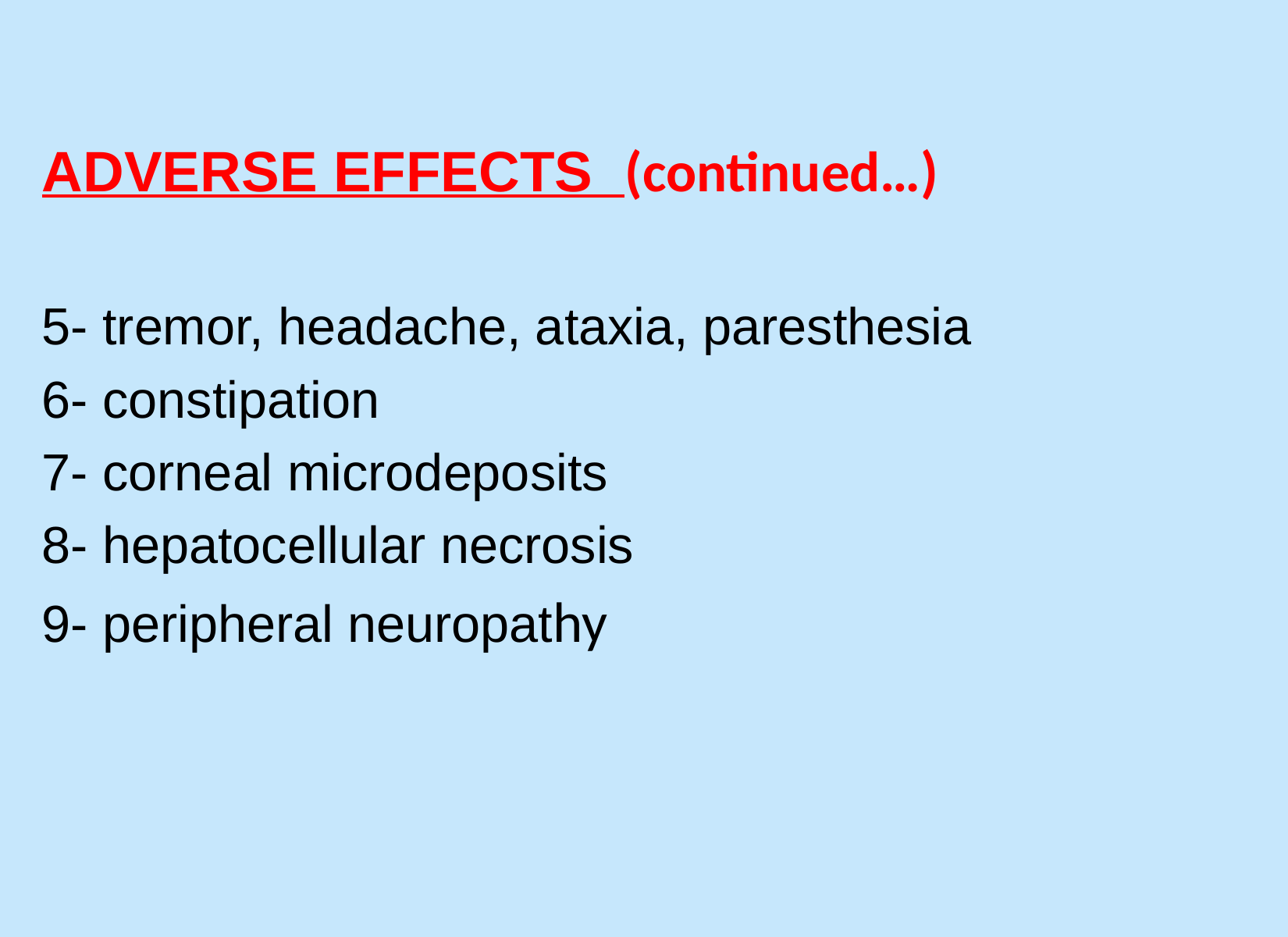

ADVERSE EFFECTS  (continued…)

5- tremor, headache, ataxia, paresthesia
6- constipation
7- corneal microdeposits
8- hepatocellular necrosis
9- peripheral neuropathy
#